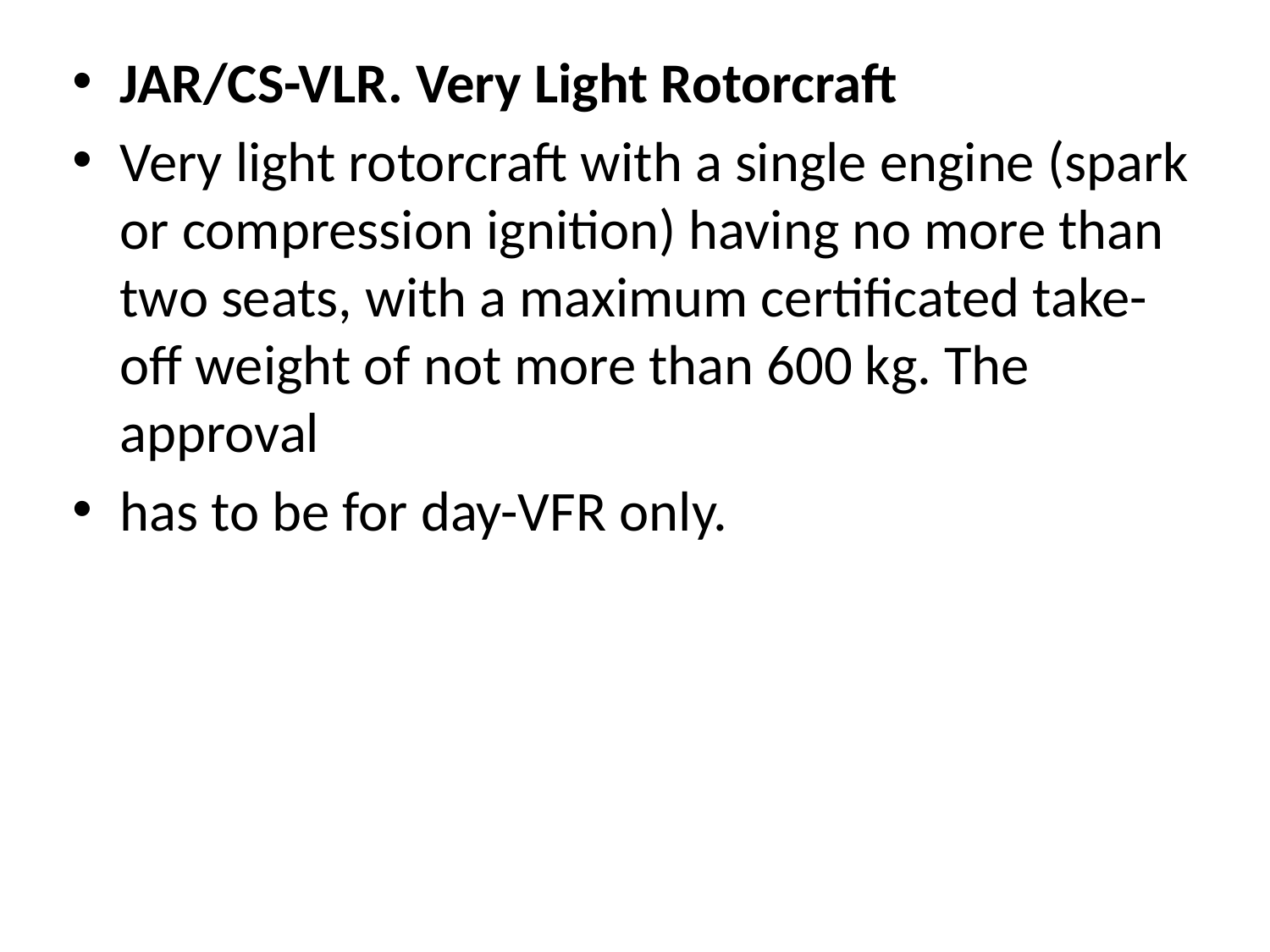

JAR/CS-VLR. Very Light Rotorcraft
Very light rotorcraft with a single engine (spark or compression ignition) having no more than two seats, with a maximum certificated take-off weight of not more than 600 kg. The approval
has to be for day-VFR only.